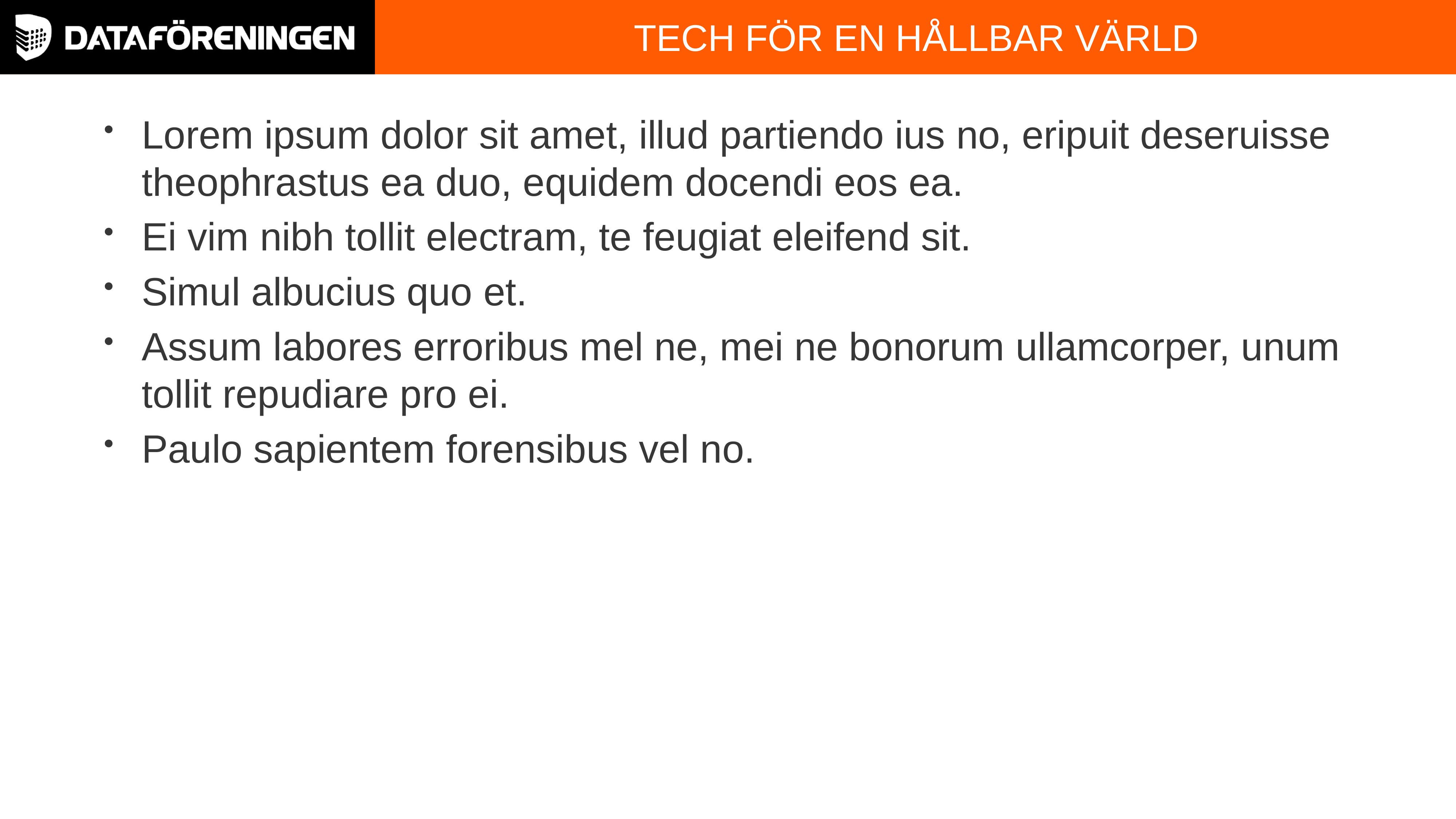

Lorem ipsum dolor sit amet, illud partiendo ius no, eripuit deseruisse theophrastus ea duo, equidem docendi eos ea.
Ei vim nibh tollit electram, te feugiat eleifend sit.
Simul albucius quo et.
Assum labores erroribus mel ne, mei ne bonorum ullamcorper, unum tollit repudiare pro ei.
Paulo sapientem forensibus vel no.